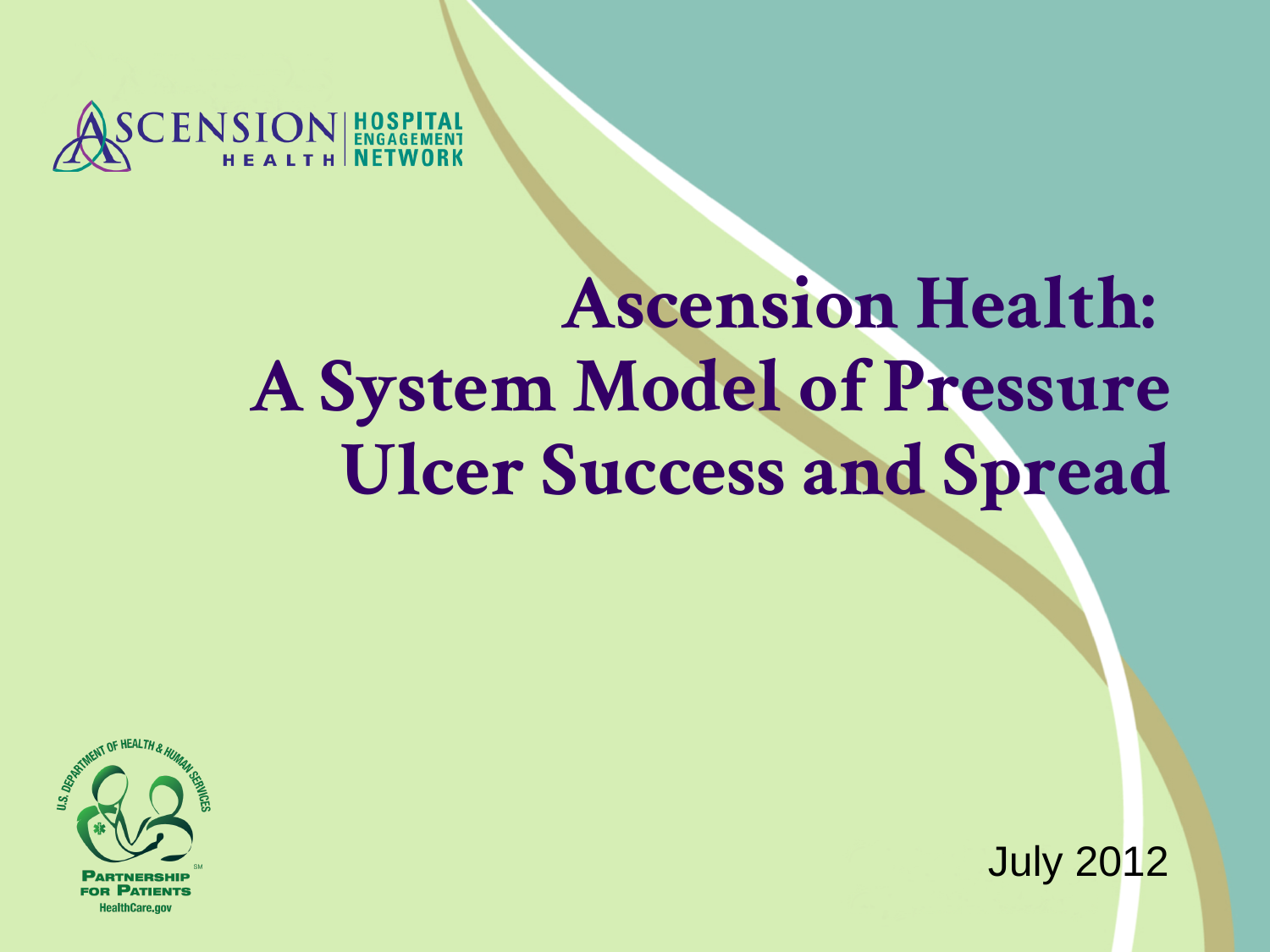

# Ascension Health: A System Model of Pressure Ulcer Success and Spread
July 2012